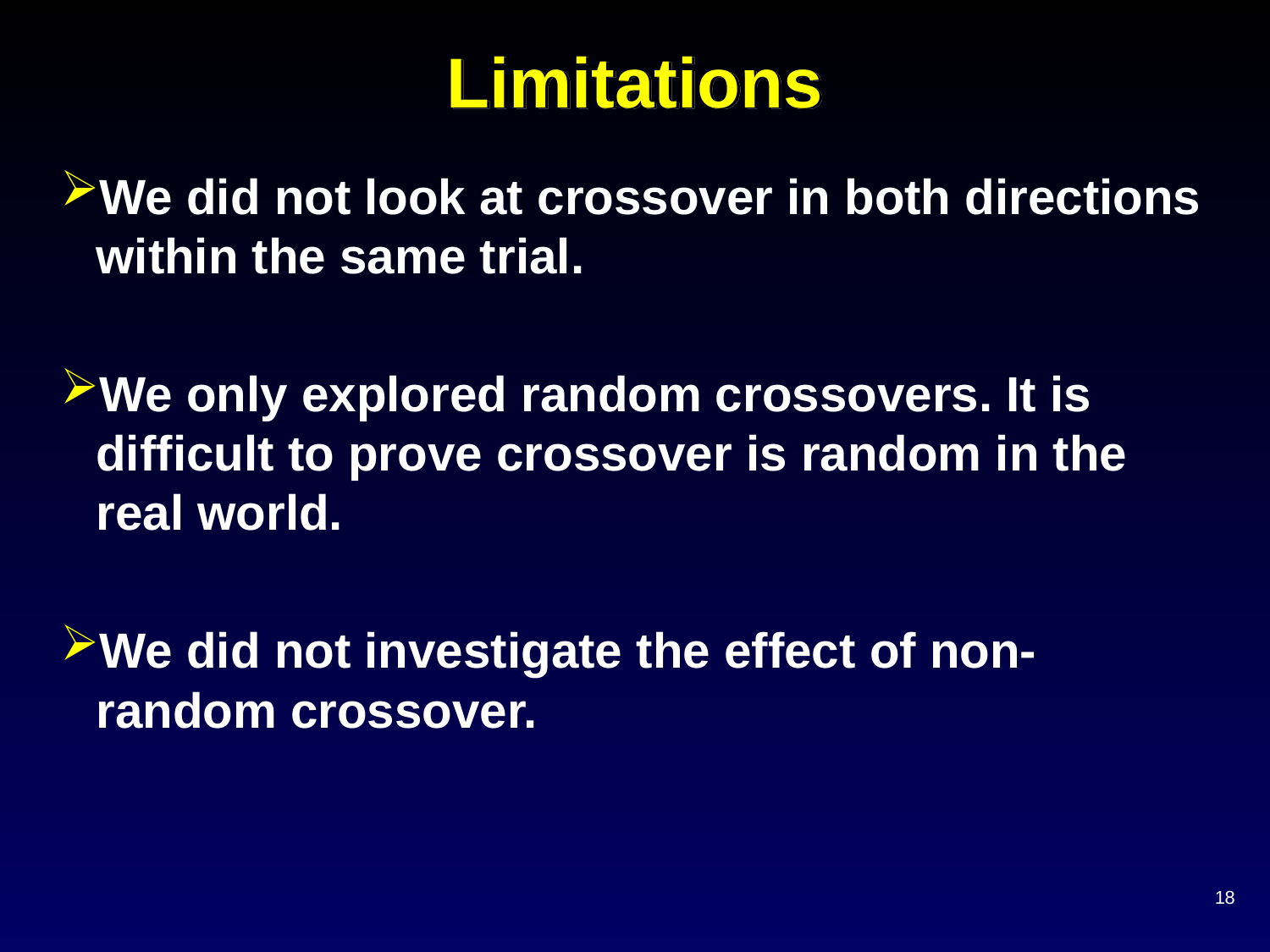

# Limitations
We did not look at crossover in both directions within the same trial.

We only explored random crossovers. It is difficult to prove crossover is random in the real world.

We did not investigate the effect of non-random crossover.

18